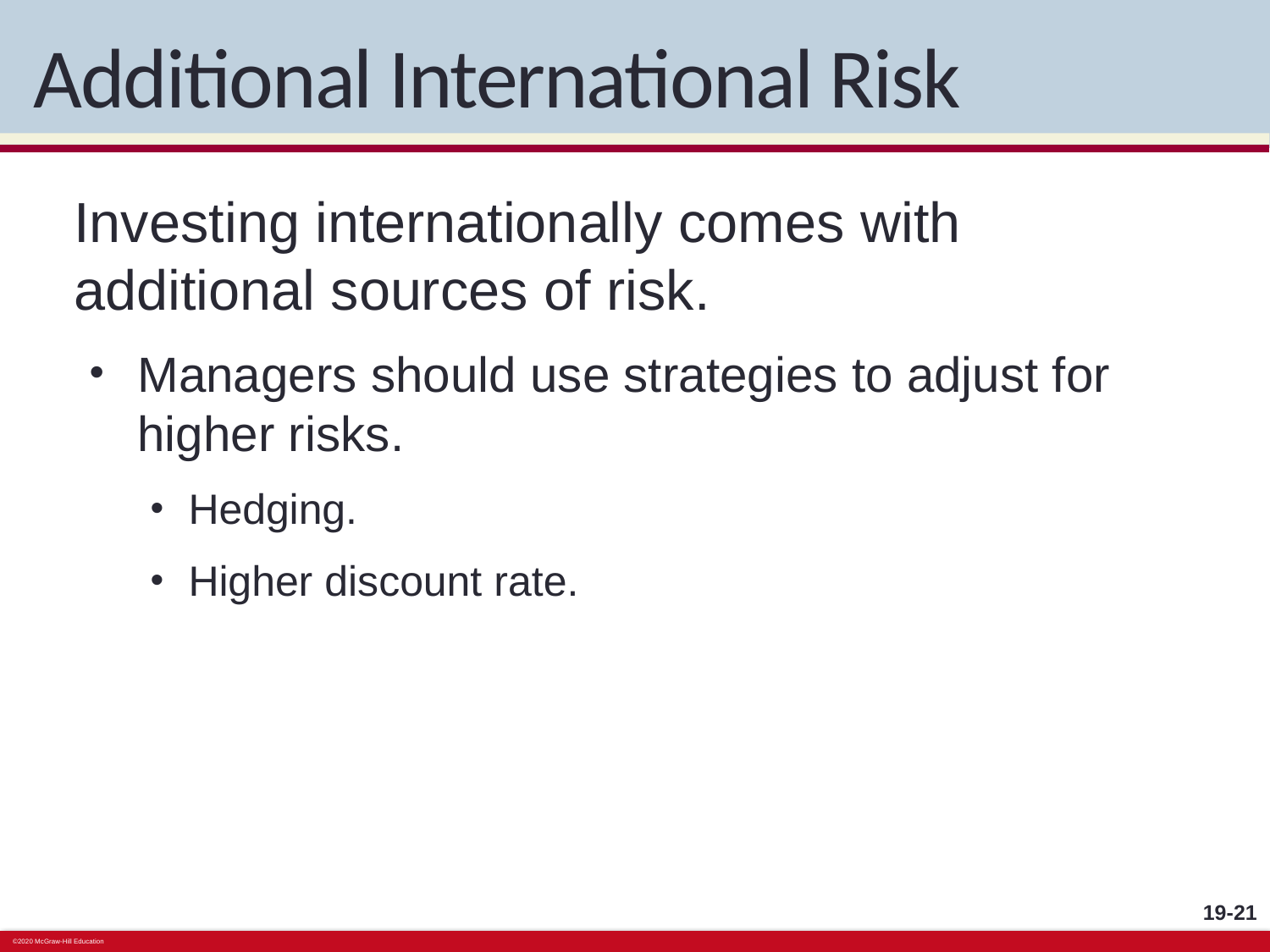

# Additional International Risk
Investing internationally comes with additional sources of risk.
Managers should use strategies to adjust for higher risks.
Hedging.
Higher discount rate.